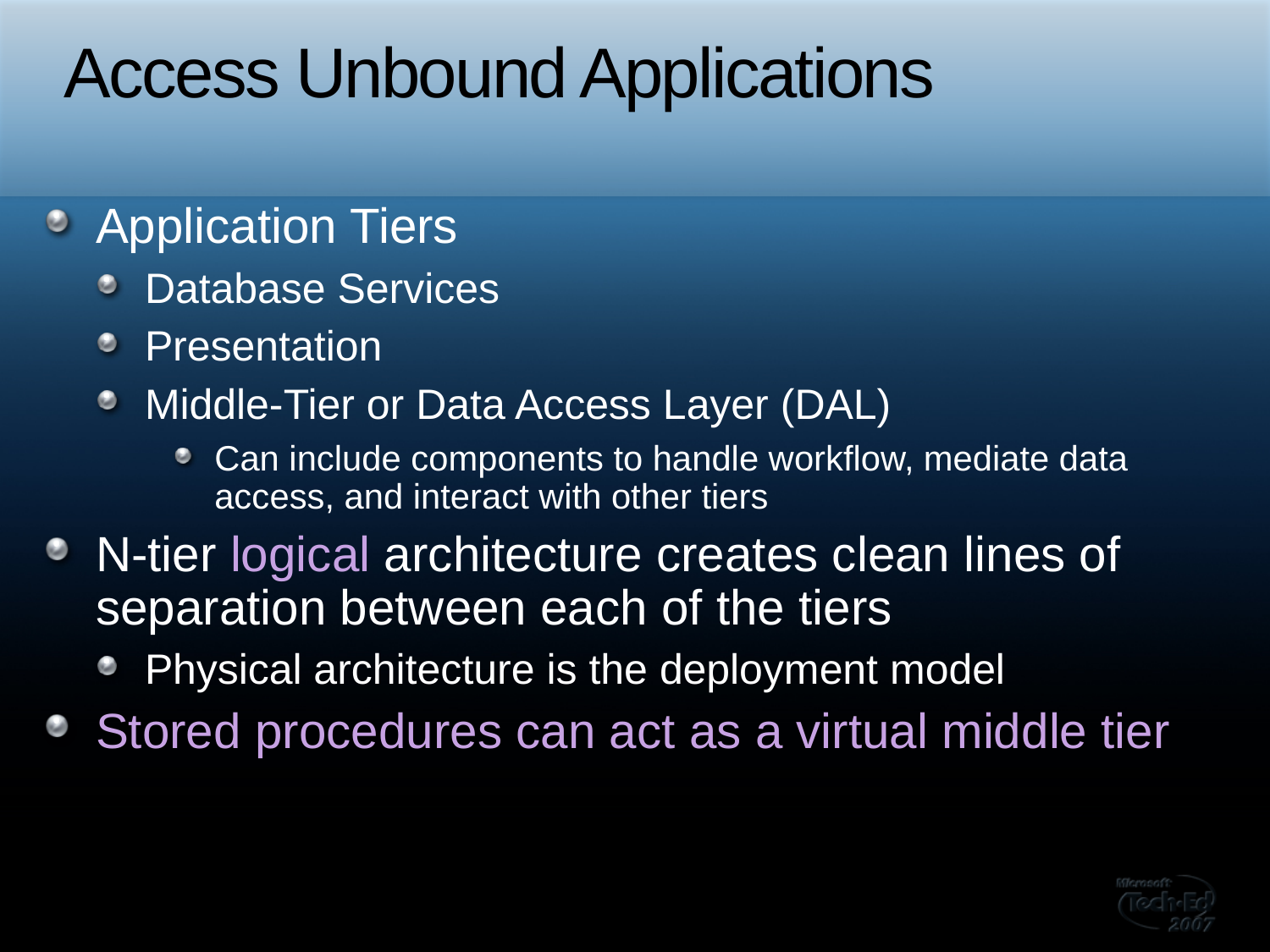

# Access Unbound Applications
Application Tiers
Database Services
Presentation
Middle-Tier or Data Access Layer (DAL)
Can include components to handle workflow, mediate data access, and interact with other tiers
N-tier logical architecture creates clean lines of separation between each of the tiers
Physical architecture is the deployment model
Stored procedures can act as a virtual middle tier